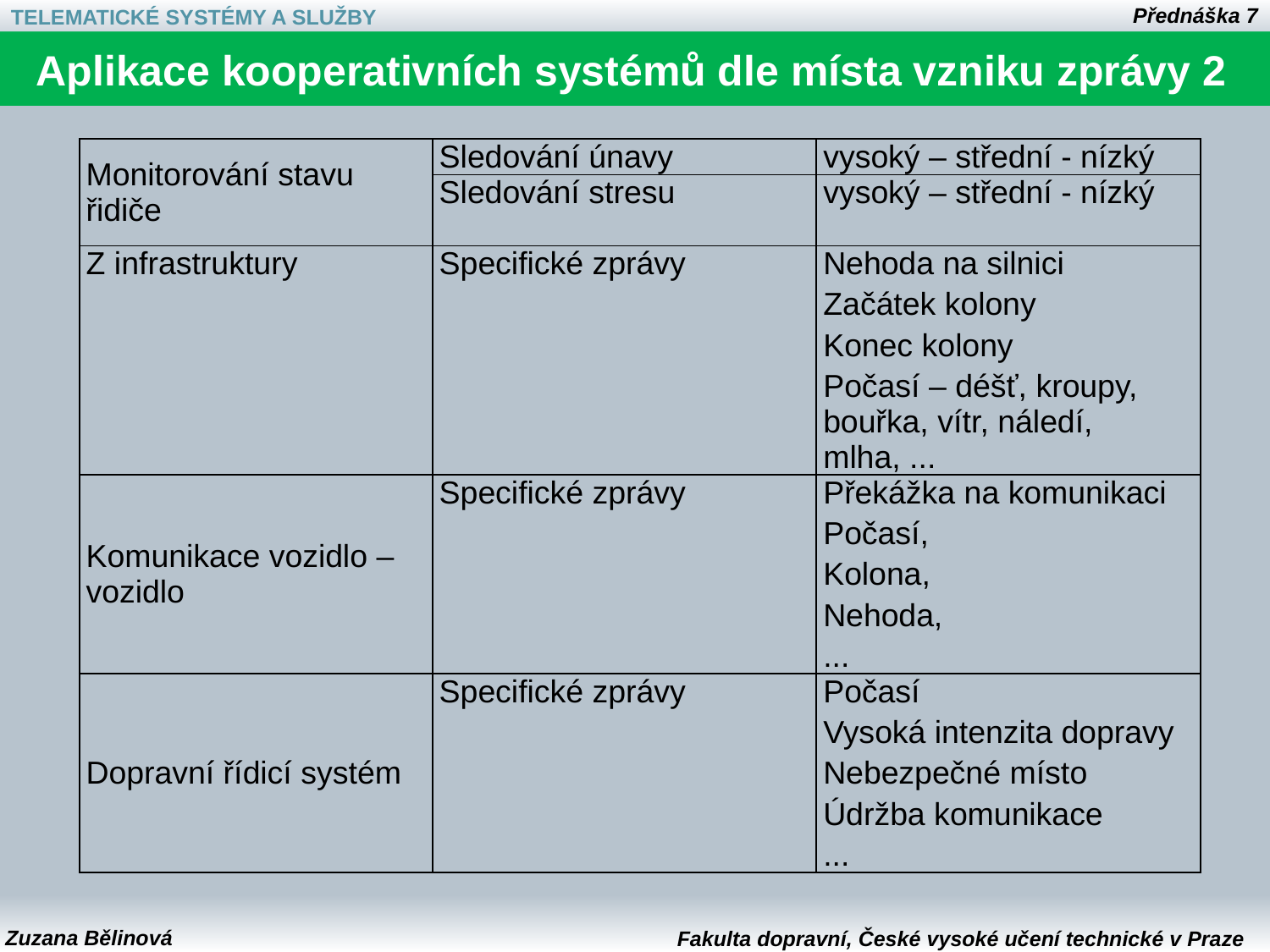

# Aplikace kooperativních systémů dle místa vzniku zprávy 2
| Monitorování stavu řidiče | Sledování únavy | vysoký – střední - nízký |
| --- | --- | --- |
|  | Sledování stresu | vysoký – střední - nízký |
| Z infrastruktury | Specifické zprávy | Nehoda na silnici Začátek kolony Konec kolony Počasí – déšť, kroupy, bouřka, vítr, náledí, mlha, ... |
| Komunikace vozidlo –vozidlo | Specifické zprávy | Překážka na komunikaci Počasí, Kolona, Nehoda, ... |
| Dopravní řídicí systém | Specifické zprávy | Počasí Vysoká intenzita dopravy Nebezpečné místo Údržba komunikace ... |